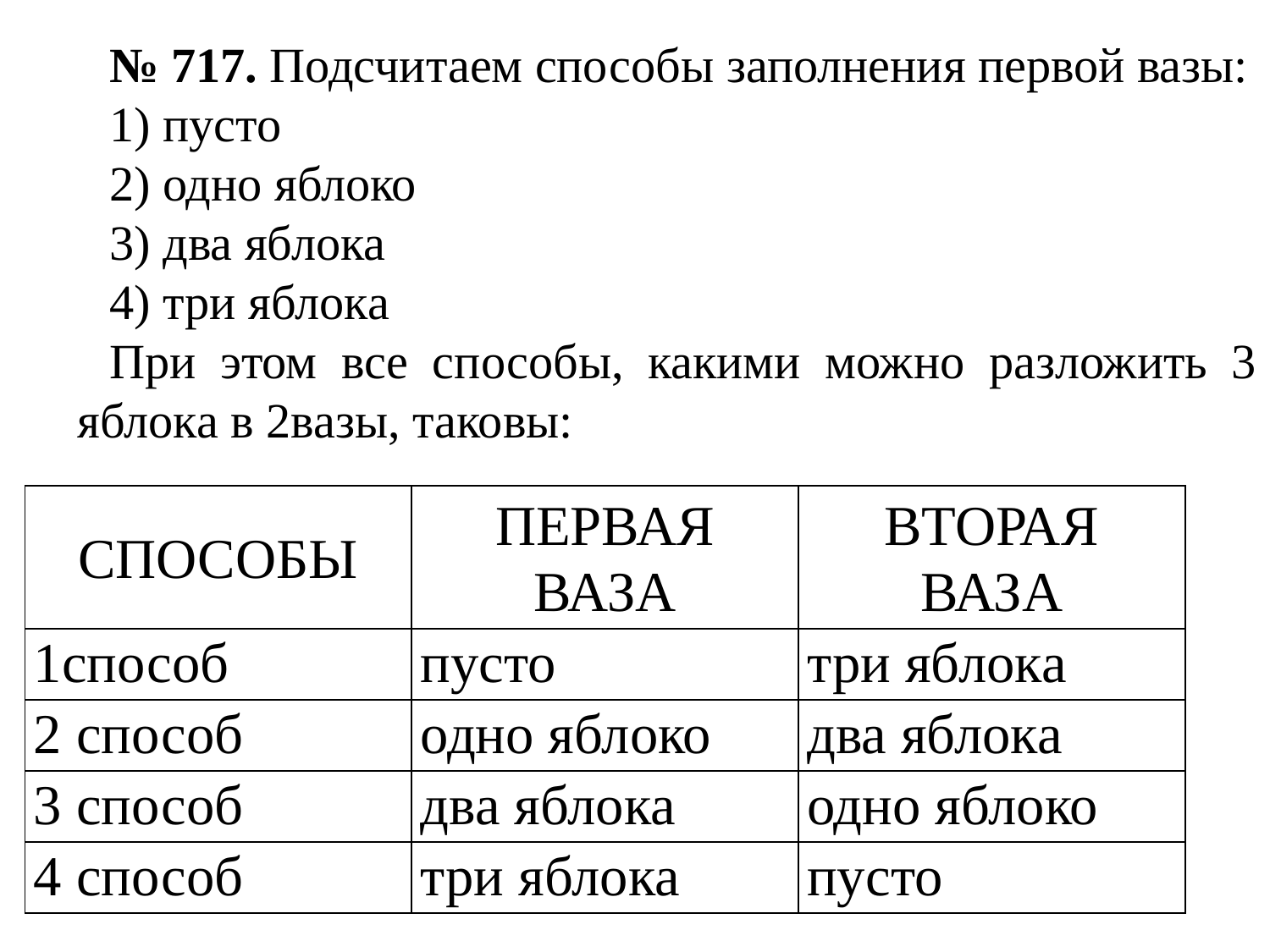

№ 717. Подсчитаем способы заполнения первой вазы:
 пусто
 одно яблоко
 два яблока
 три яблока
При этом все способы, какими можно разложить 3 яблока в 2вазы, таковы:

| СПОСОБЫ | ПЕРВАЯ ВАЗА | ВТОРАЯ ВАЗА |
| --- | --- | --- |
| 1способ | пусто | три яблока |
| 2 способ | одно яблоко | два яблока |
| 3 способ | два яблока | одно яблоко |
| 4 способ | три яблока | пусто |